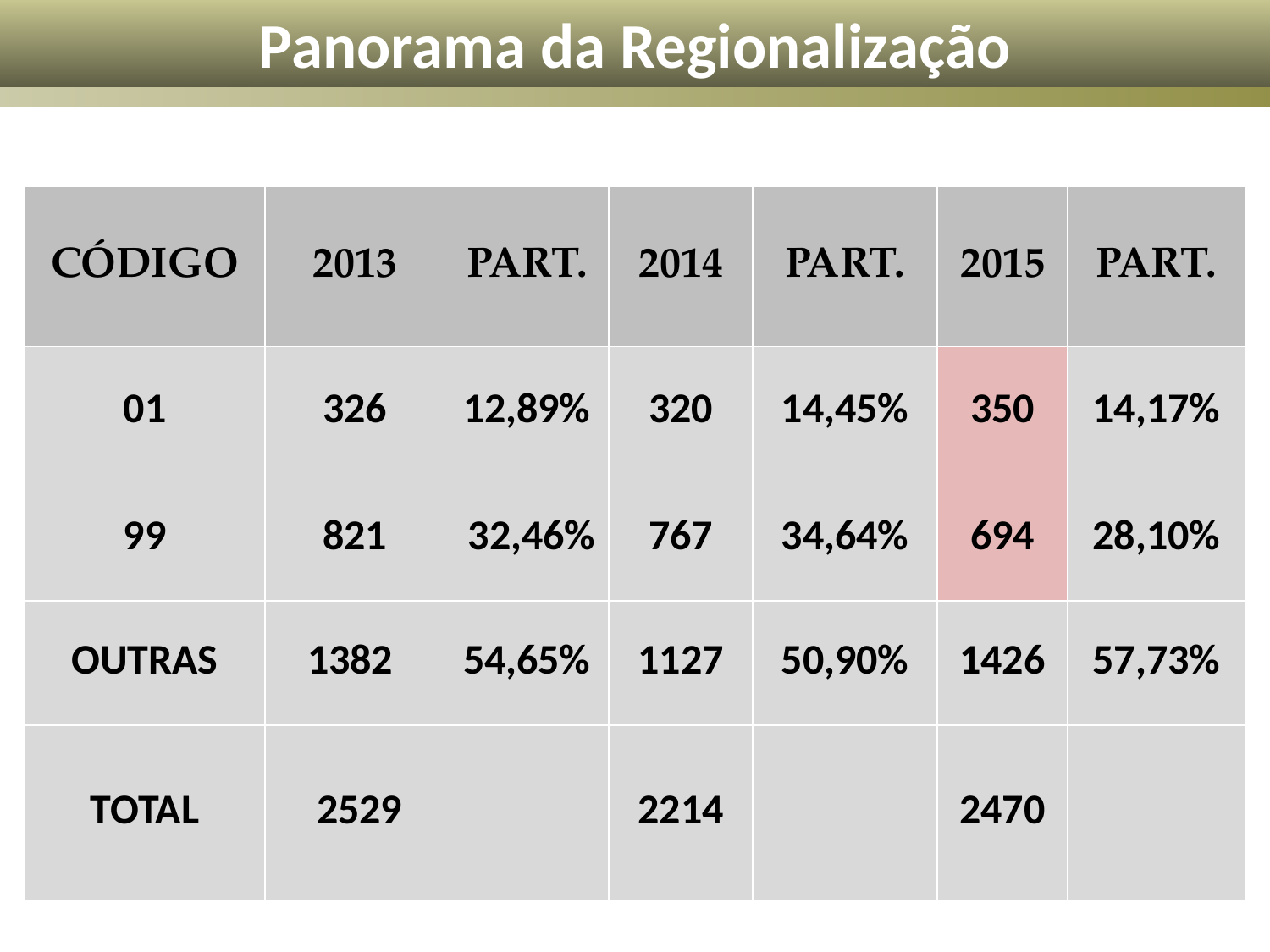

Panorama da Regionalização

| CÓDIGO | 2013 | PART. | 2014 | PART. | 2015 | PART. |
| --- | --- | --- | --- | --- | --- | --- |
| 01 | 326 | 12,89% | 320 | 14,45% | 350 | 14,17% |
| 99 | 821 | 32,46% | 767 | 34,64% | 694 | 28,10% |
| OUTRAS | 1382 | 54,65% | 1127 | 50,90% | 1426 | 57,73% |
| TOTAL | 2529 |  | 2214 |  | 2470 |  |